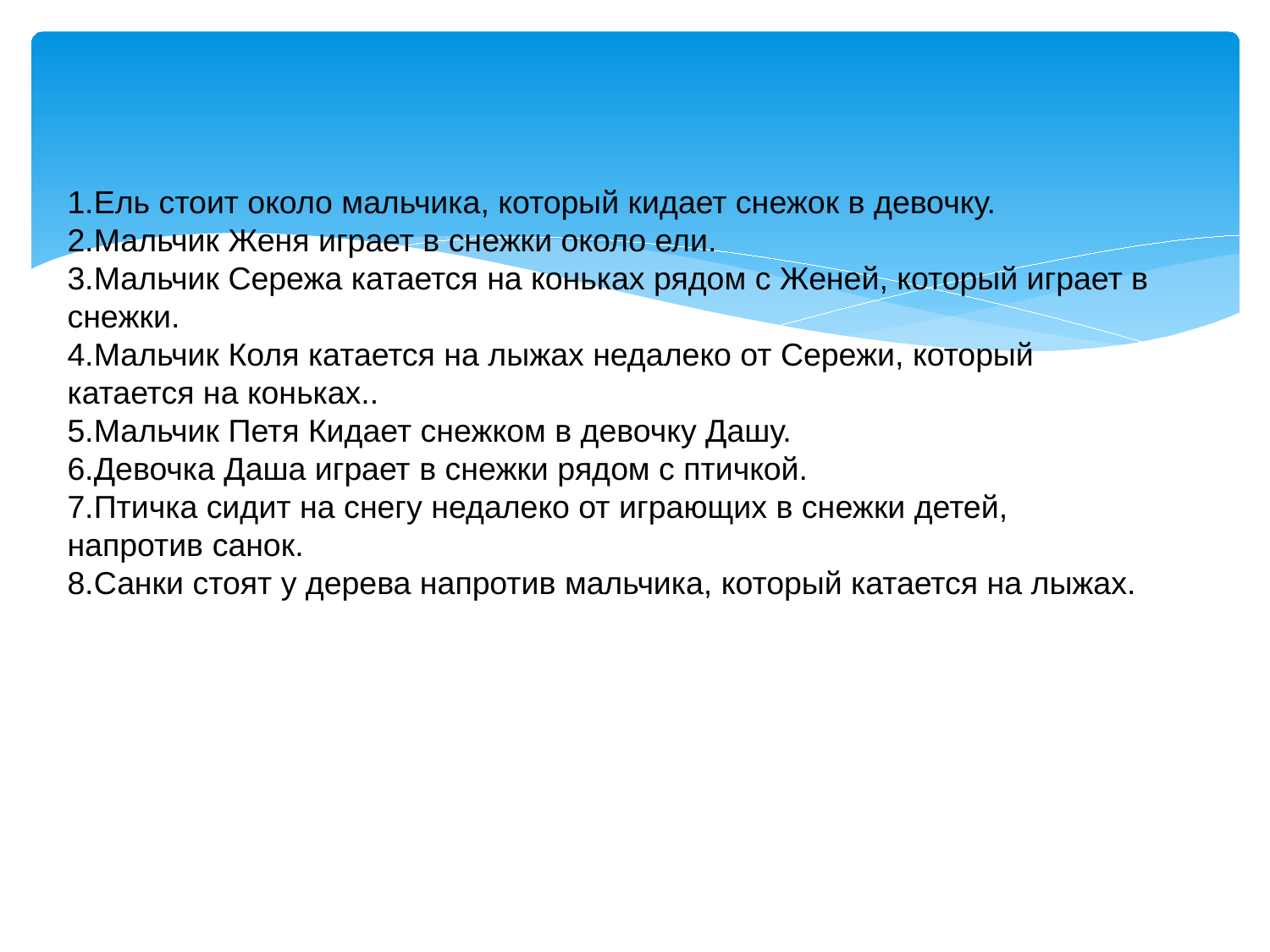

1.Ель стоит около мальчика, который кидает снежок в девочку.
2.Мальчик Женя играет в снежки около ели.
3.Мальчик Сережа катается на коньках рядом с Женей, который играет в снежки.
4.Мальчик Коля катается на лыжах недалеко от Сережи, который катается на коньках..
5.Мальчик Петя Кидает снежком в девочку Дашу.
6.Девочка Даша играет в снежки рядом с птичкой.
7.Птичка сидит на снегу недалеко от играющих в снежки детей, напротив санок.
8.Санки стоят у дерева напротив мальчика, который катается на лыжах.